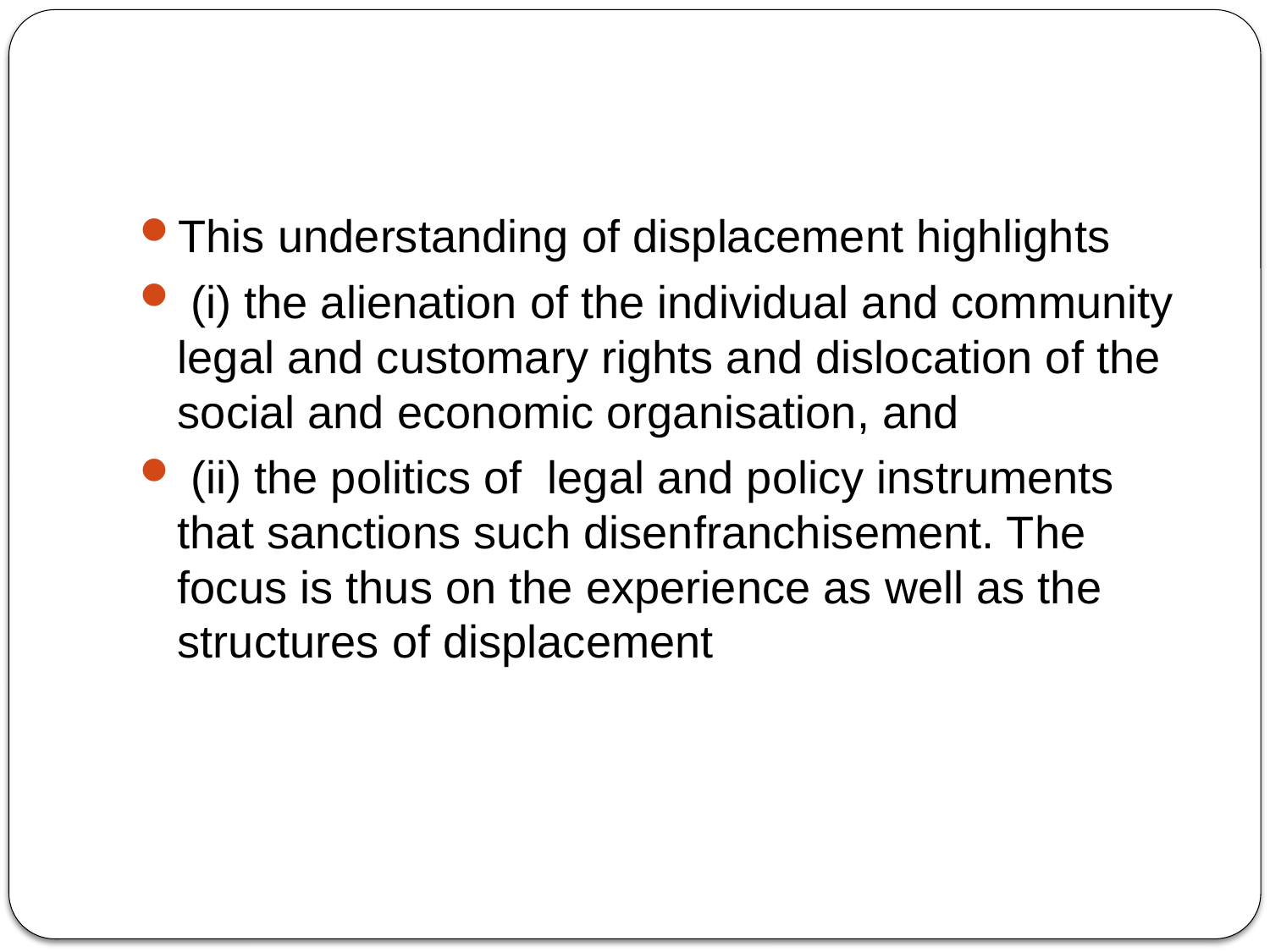

#
This understanding of displacement highlights
 (i) the alienation of the individual and community legal and customary rights and dislocation of the social and economic organisation, and
 (ii) the politics of  legal and policy instruments that sanctions such disenfranchisement. The focus is thus on the experience as well as the structures of displacement